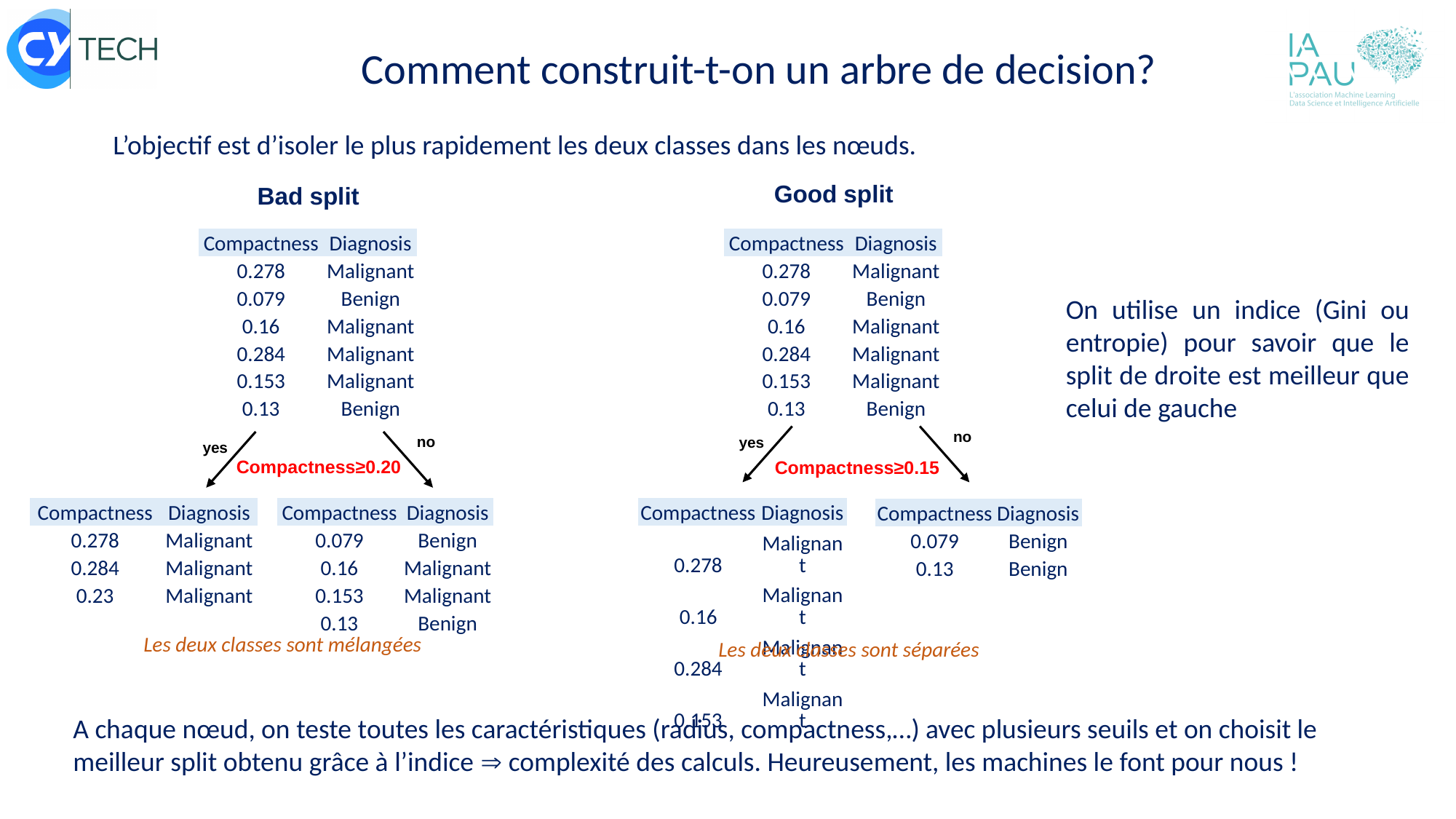

Comment construit-t-on un arbre de decision?
L’objectif est d’isoler le plus rapidement les deux classes dans les nœuds.

Good split

Bad split

| Compactness | Diagnosis |
| --- | --- |
| 0.278 | Malignant |
| 0.079 | Benign |
| 0.16 | Malignant |
| 0.284 | Malignant |
| 0.153 | Malignant |
| 0.13 | Benign |
| Compactness | Diagnosis |
| --- | --- |
| 0.278 | Malignant |
| 0.079 | Benign |
| 0.16 | Malignant |
| 0.284 | Malignant |
| 0.153 | Malignant |
| 0.13 | Benign |
On utilise un indice (Gini ou entropie) pour savoir que le split de droite est meilleur que celui de gauche
no
no
yes
yes

Compactness≥0.20

Compactness≥0.15

| Compactness | Diagnosis |
| --- | --- |
| 0.278 | Malignant |
| 0.284 | Malignant |
| 0.23 | Malignant |
| Compactness | Diagnosis |
| --- | --- |
| 0.079 | Benign |
| 0.16 | Malignant |
| 0.153 | Malignant |
| 0.13 | Benign |
| Compactness | Diagnosis |
| --- | --- |
| 0.278 | Malignant |
| 0.16 | Malignant |
| 0.284 | Malignant |
| 0.153 | Malignant |
| Compactness | Diagnosis |
| --- | --- |
| 0.079 | Benign |
| 0.13 | Benign |
Les deux classes sont mélangées
Les deux classes sont séparées
A chaque nœud, on teste toutes les caractéristiques (radius, compactness,…) avec plusieurs seuils et on choisit le meilleur split obtenu grâce à l’indice ⇒ complexité des calculs. Heureusement, les machines le font pour nous !